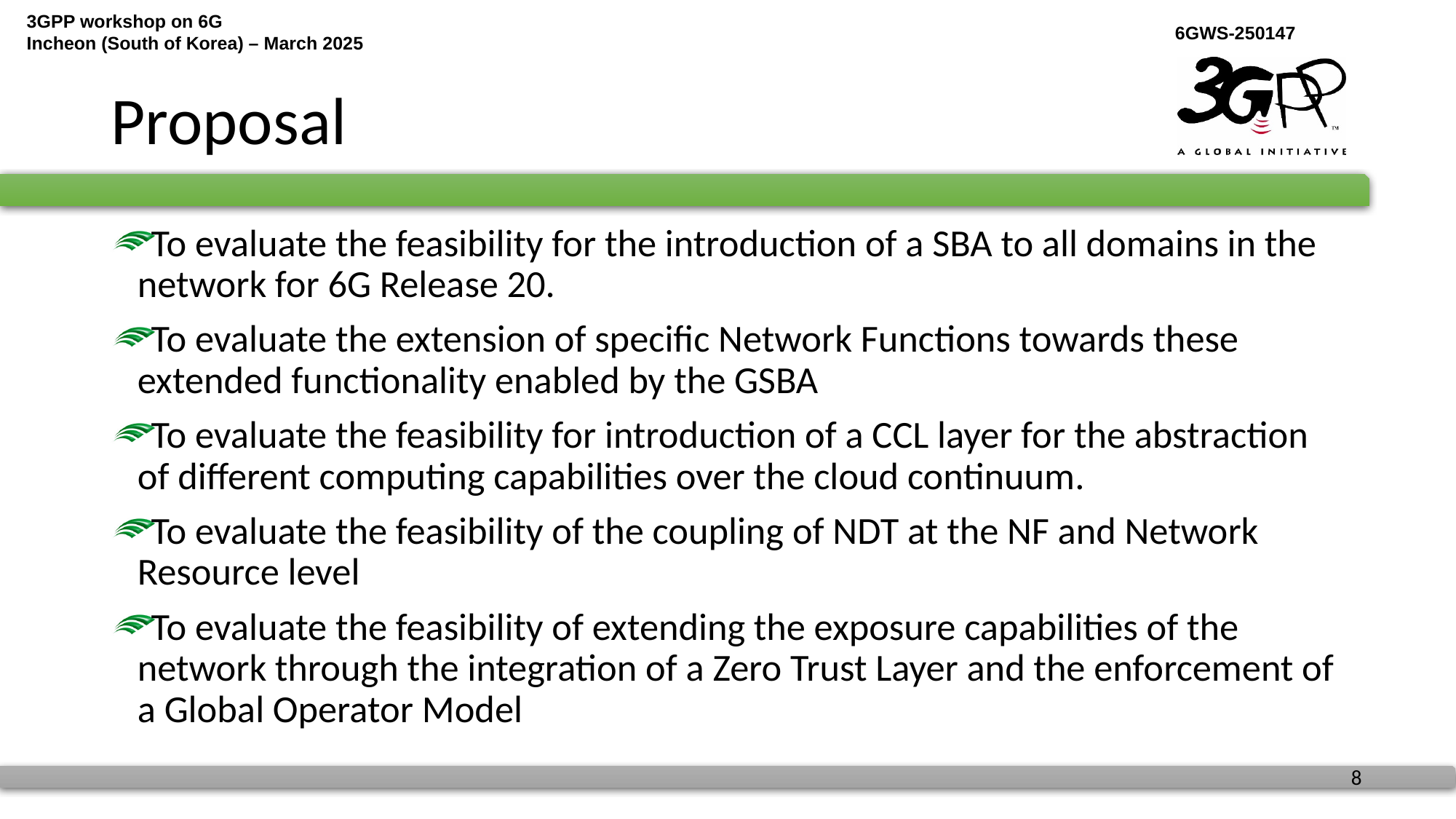

# Proposal
To evaluate the feasibility for the introduction of a SBA to all domains in the network for 6G Release 20.
To evaluate the extension of specific Network Functions towards these extended functionality enabled by the GSBA
To evaluate the feasibility for introduction of a CCL layer for the abstraction of different computing capabilities over the cloud continuum.
To evaluate the feasibility of the coupling of NDT at the NF and Network Resource level
To evaluate the feasibility of extending the exposure capabilities of the network through the integration of a Zero Trust Layer and the enforcement of a Global Operator Model